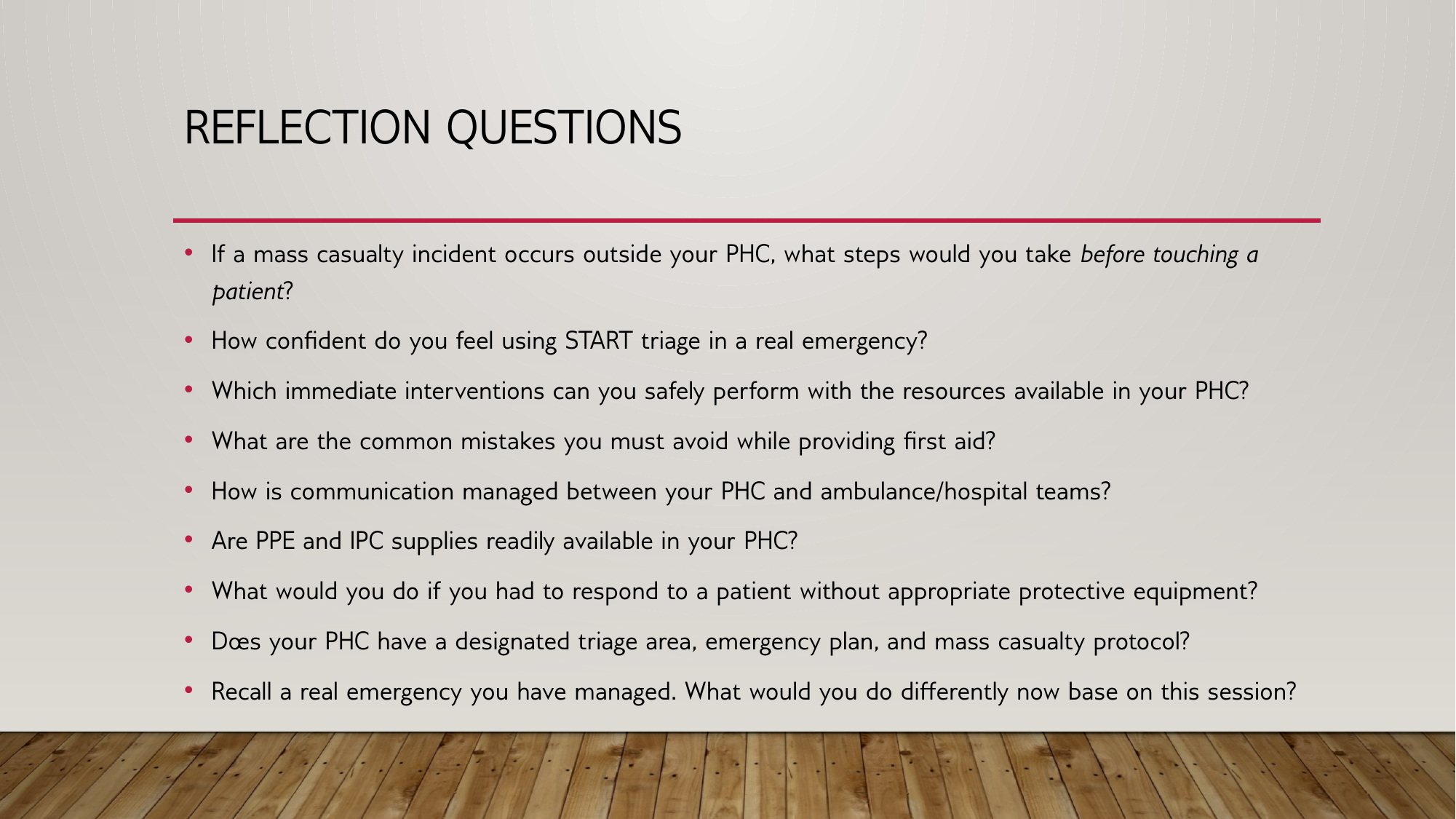

# Reflection Questions
If a mass casualty incident occurs outside your PHC, what steps would you take before touching a patient?
How confident do you feel using START triage in a real emergency?
Which immediate interventions can you safely perform with the resources available in your PHC?
What are the common mistakes you must avoid while providing first aid?
How is communication managed between your PHC and ambulance/hospital teams?
Are PPE and IPC supplies readily available in your PHC?
What would you do if you had to respond to a patient without appropriate protective equipment?
Does your PHC have a designated triage area, emergency plan, and mass casualty protocol?
Recall a real emergency you have managed. What would you do differently now base on this session?